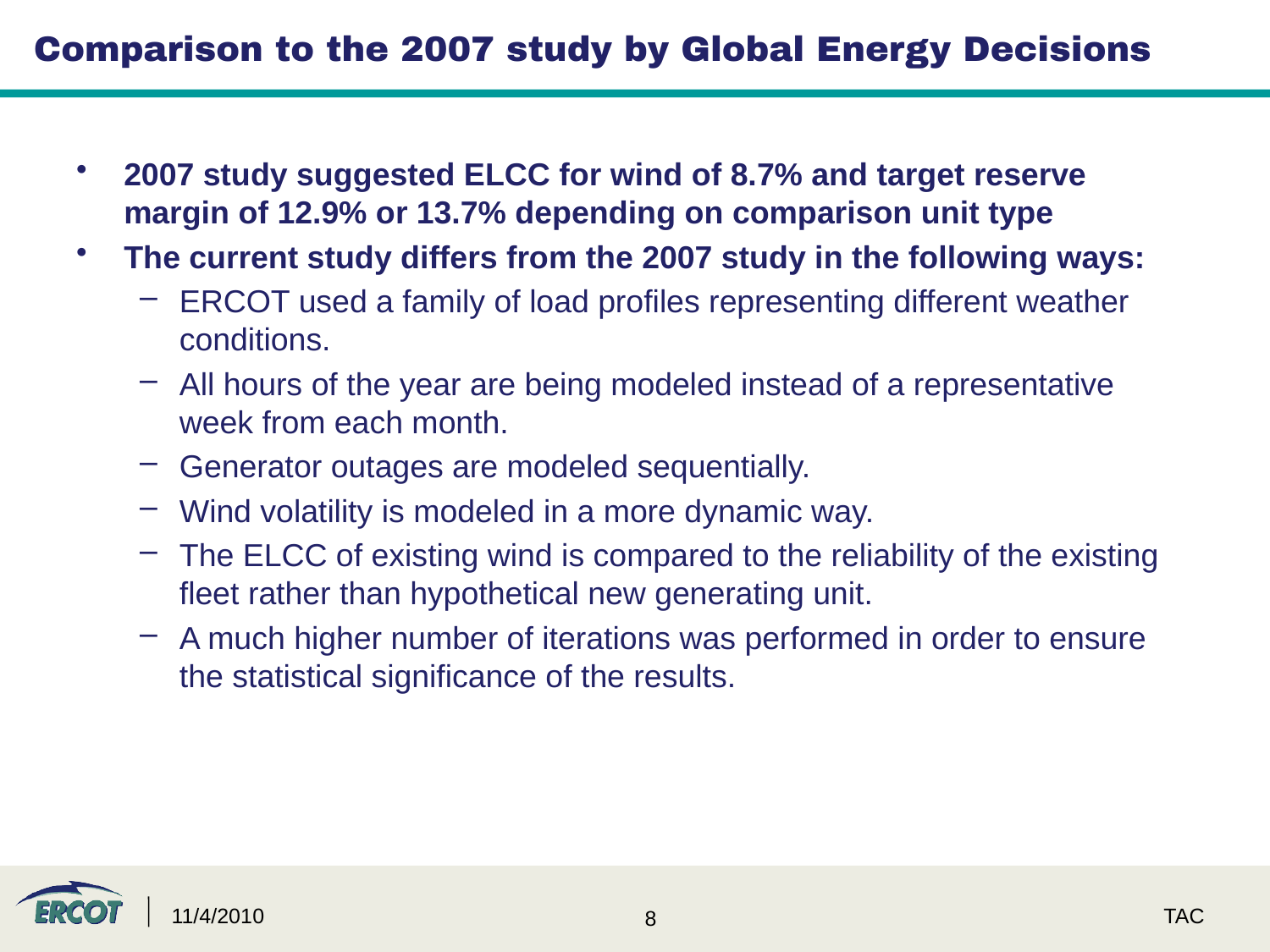

# Comparison to the 2007 study by Global Energy Decisions
2007 study suggested ELCC for wind of 8.7% and target reserve margin of 12.9% or 13.7% depending on comparison unit type
The current study differs from the 2007 study in the following ways:
ERCOT used a family of load profiles representing different weather conditions.
All hours of the year are being modeled instead of a representative week from each month.
Generator outages are modeled sequentially.
Wind volatility is modeled in a more dynamic way.
The ELCC of existing wind is compared to the reliability of the existing fleet rather than hypothetical new generating unit.
A much higher number of iterations was performed in order to ensure the statistical significance of the results.
11/4/2010
TAC